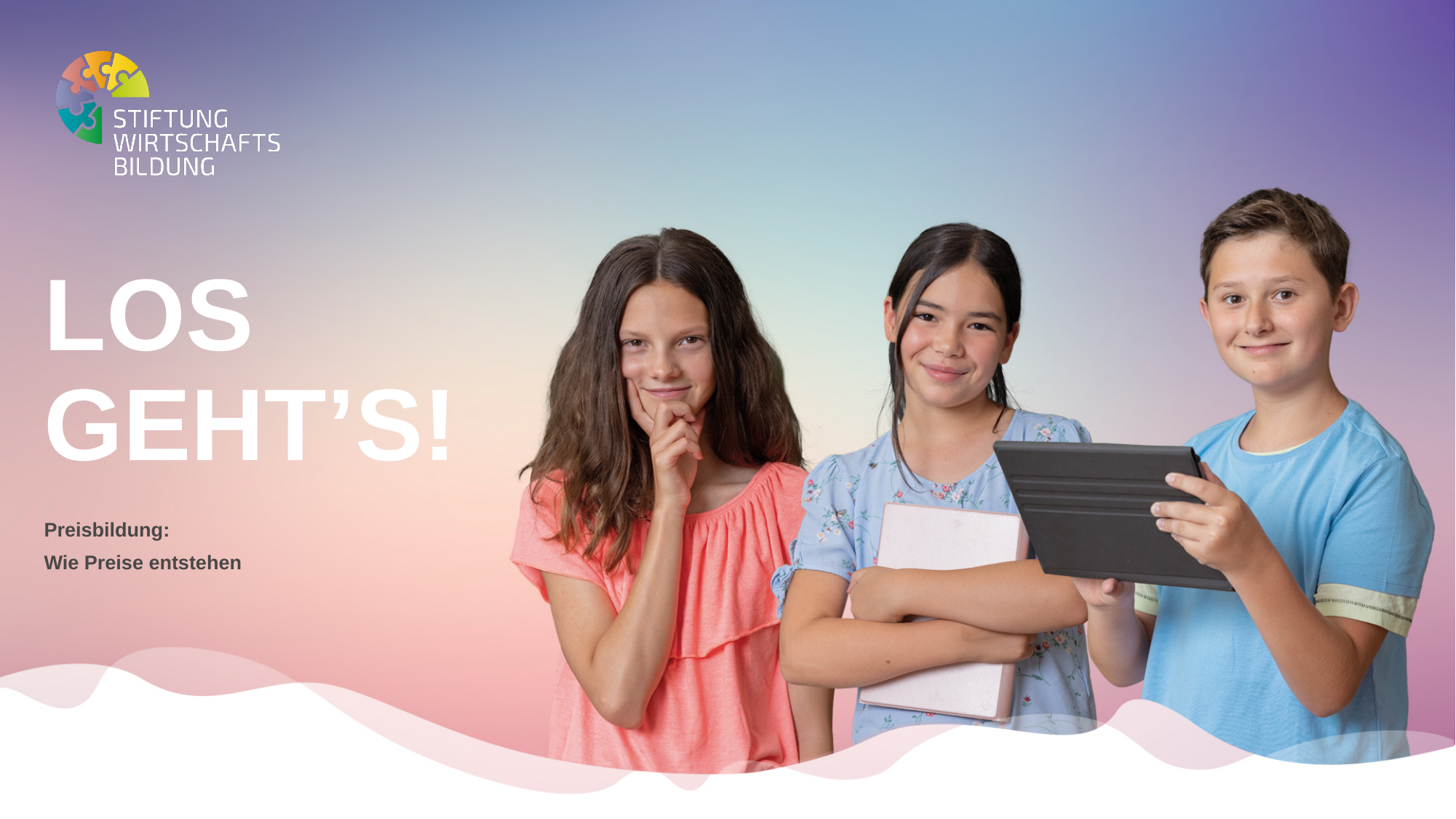

# Los Geht’s!
Preisbildung:
Wie Preise entstehen